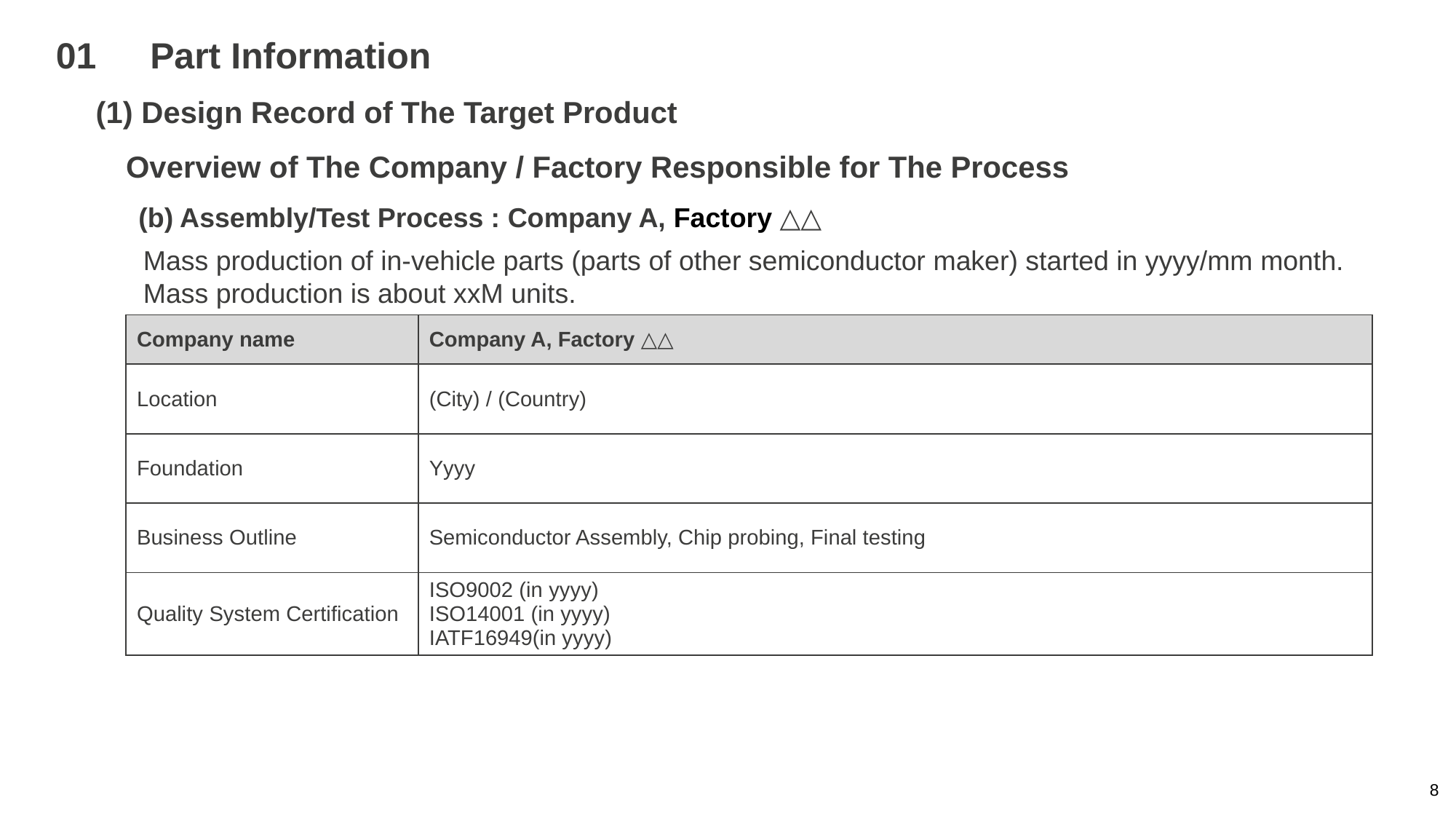

# 01　Part Information
(1) Design Record of The Target Product
Overview of The Company / Factory Responsible for The Process
(b) Assembly/Test Process : Company A, Factory △△
Mass production of in-vehicle parts (parts of other semiconductor maker) started in yyyy/mm month.
Mass production is about xxM units.
| Company name | Company A, Factory △△ |
| --- | --- |
| Location | (City) / (Country) |
| Foundation | Yyyy |
| Business Outline | Semiconductor Assembly, Chip probing, Final testing |
| Quality System Certification | ISO9002 (in yyyy) ISO14001 (in yyyy) IATF16949(in yyyy) |